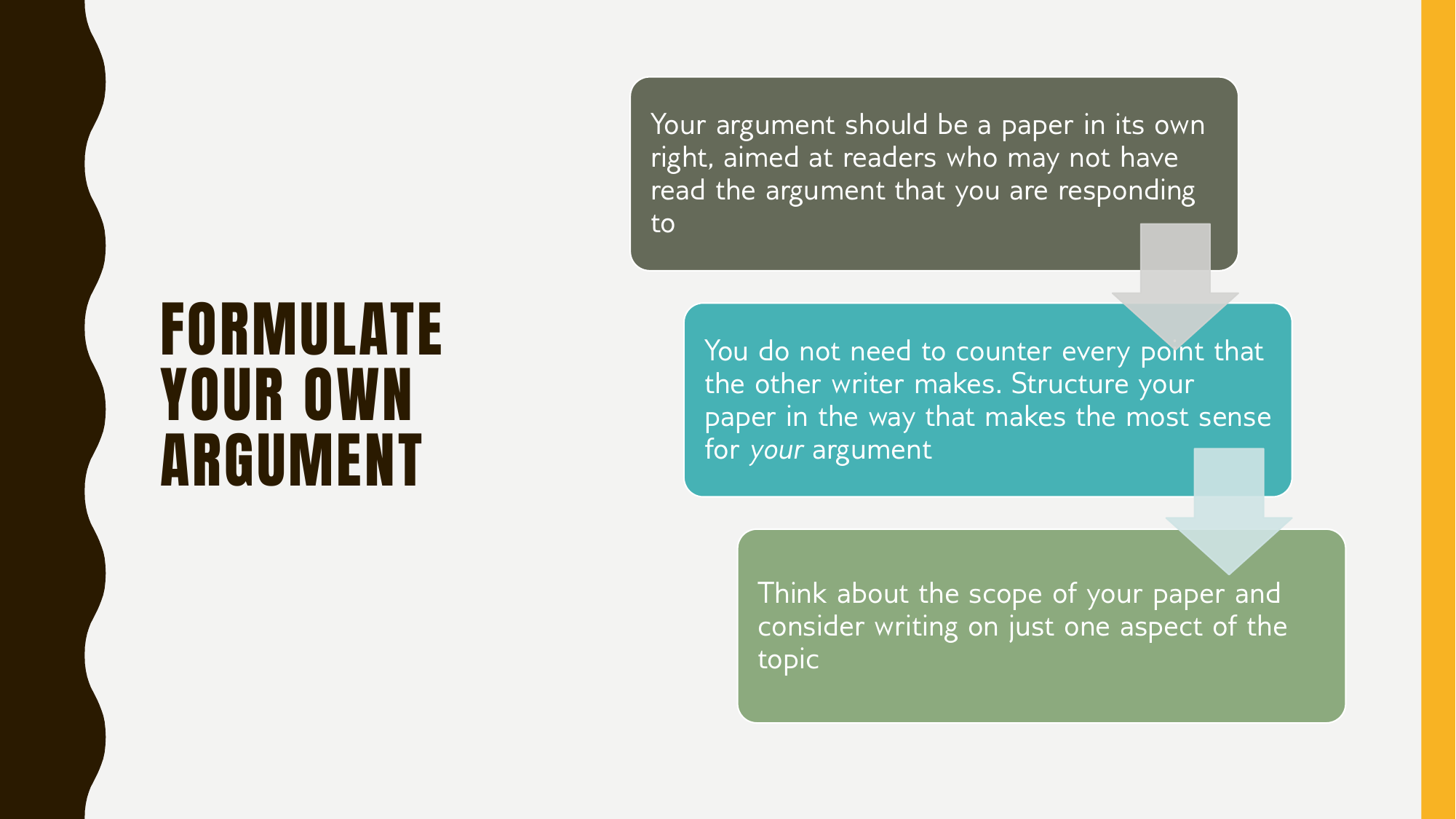

Your argument should be a paper in its own right, aimed at readers who may not have read the argument that you are responding to
You do not need to counter every point that the other writer makes. Structure your paper in the way that makes the most sense for your argument
Think about the scope of your paper and consider writing on just one aspect of the topic

# Formulate your own argument